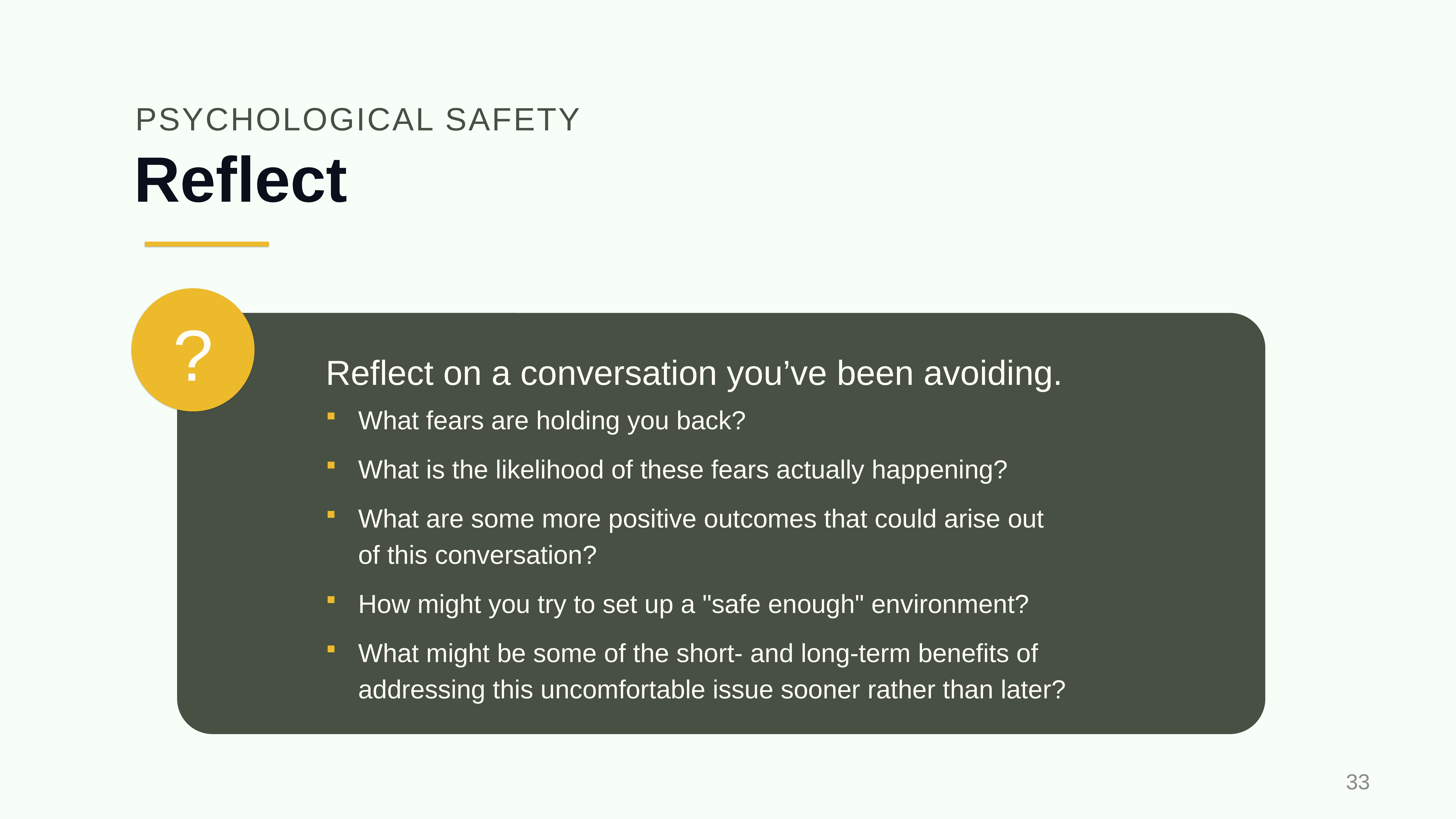

PSYCHOLOGICAL SAFETY
# Reflect

?

Reflect on a conversation you’ve been avoiding.
What fears are holding you back?
What is the likelihood of these fears actually happening?
What are some more positive outcomes that could arise out of this conversation?
How might you try to set up a "safe enough" environment?
What might be some of the short- and long-term benefits of addressing this uncomfortable issue sooner rather than later?
33